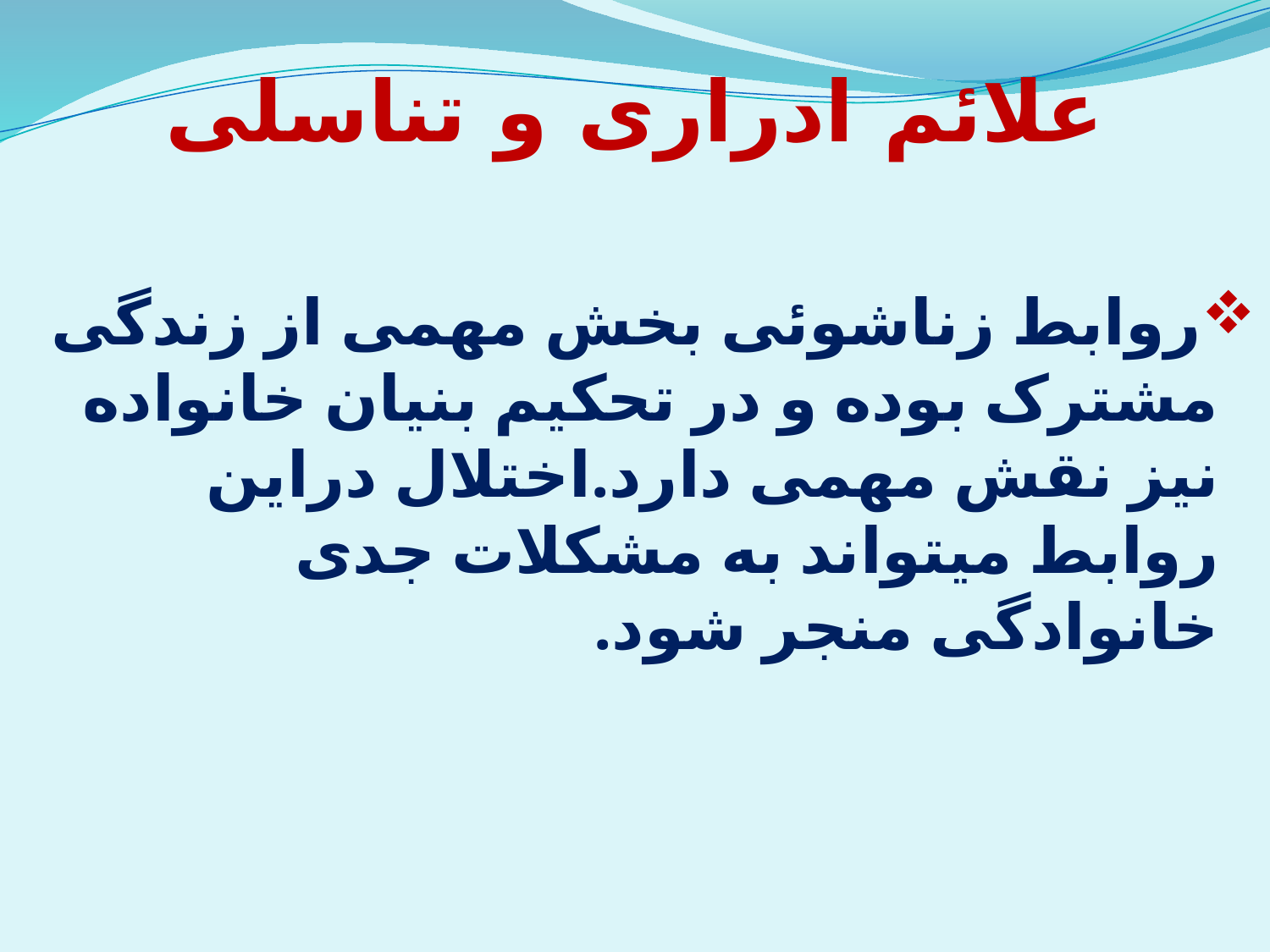

# علائم ادراری و تناسلی

روابط زناشوئی بخش مهمی از زندگی مشترک بوده و در تحکیم بنیان خانواده نیز نقش مهمی دارد.اختلال دراین روابط میتواند به مشکلات جدی خانوادگی منجر شود.